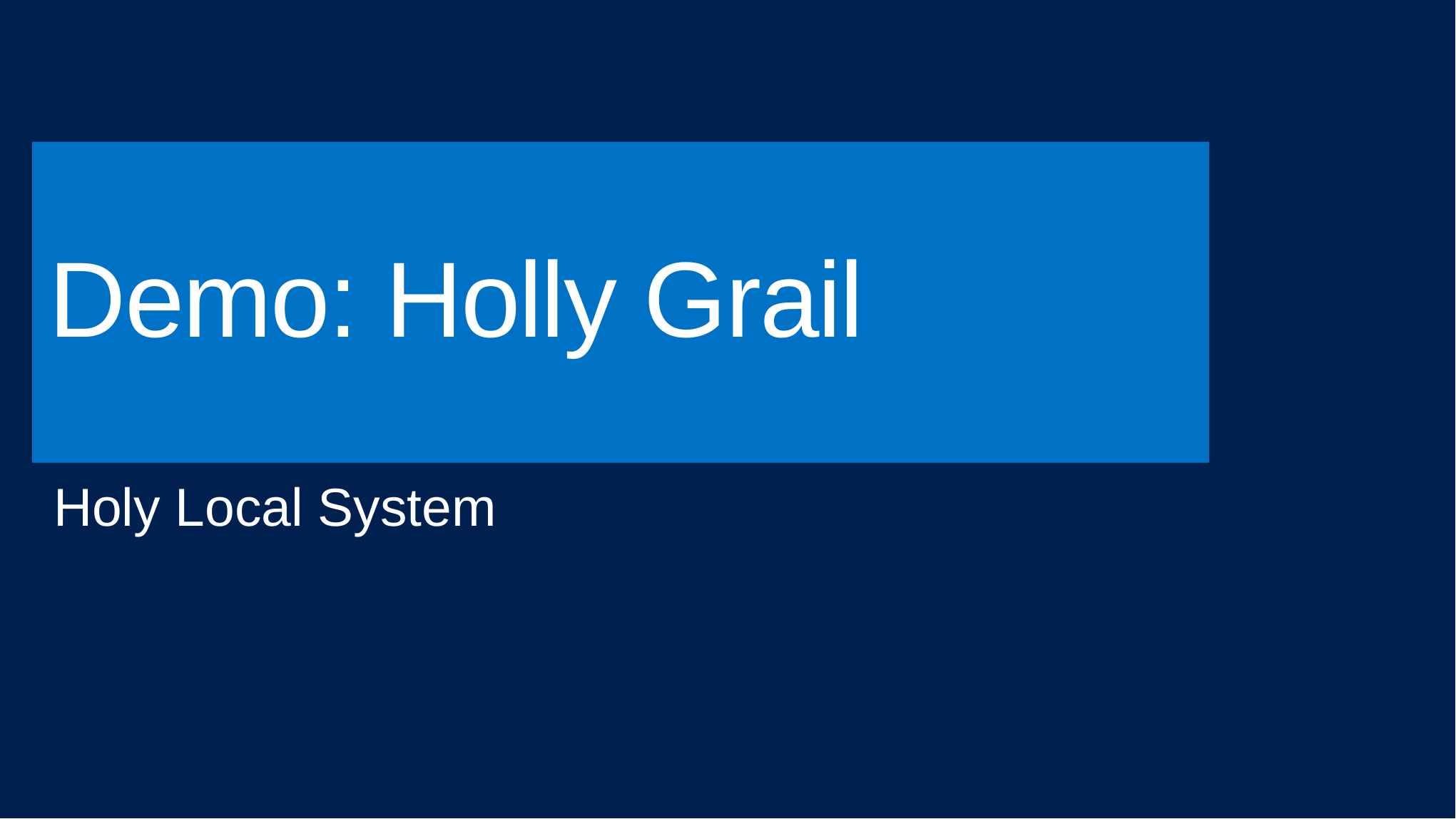

# Demo: Holly Grail
Holy Local System